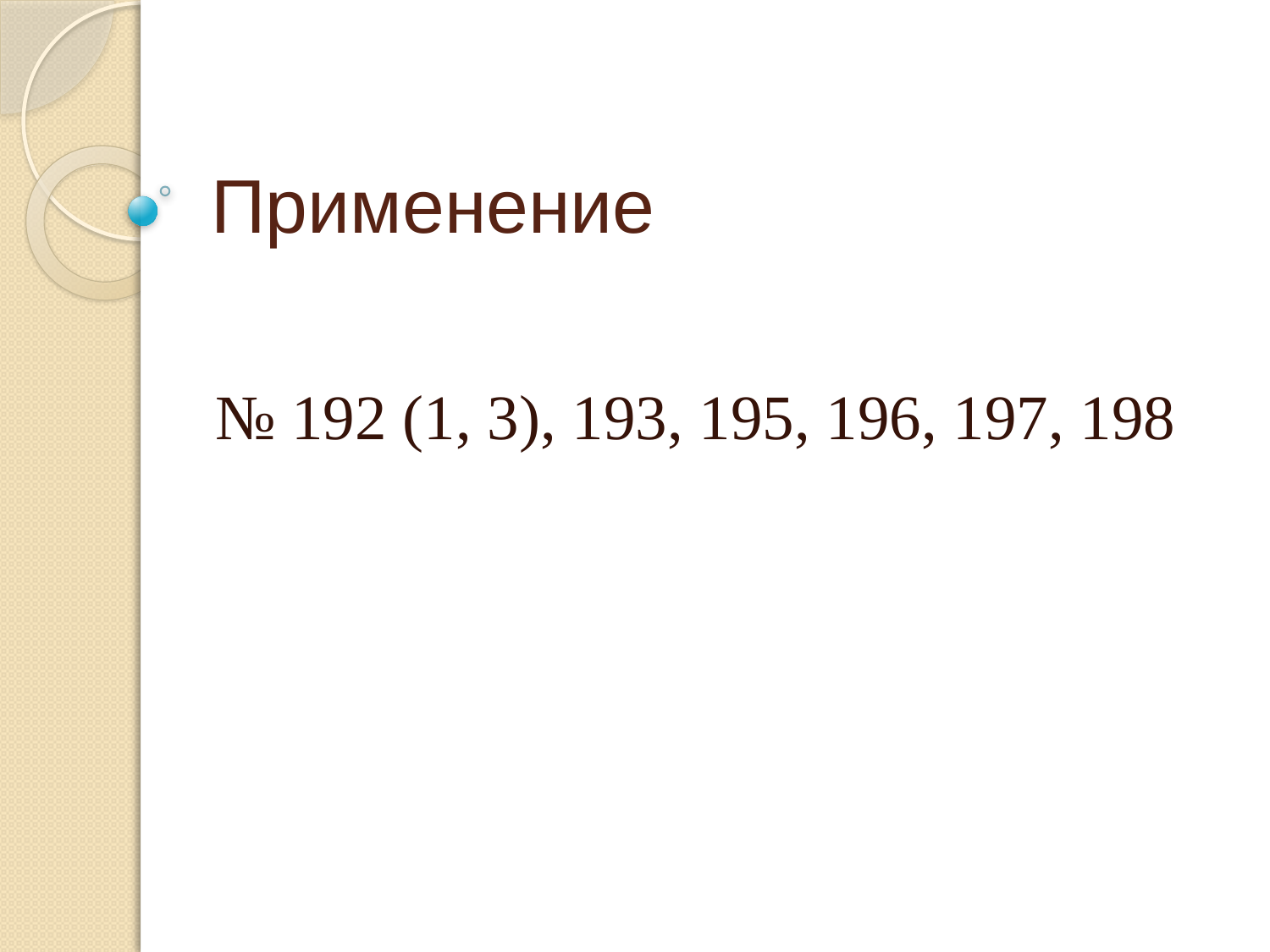

# Применение
№ 192 (1, 3), 193, 195, 196, 197, 198